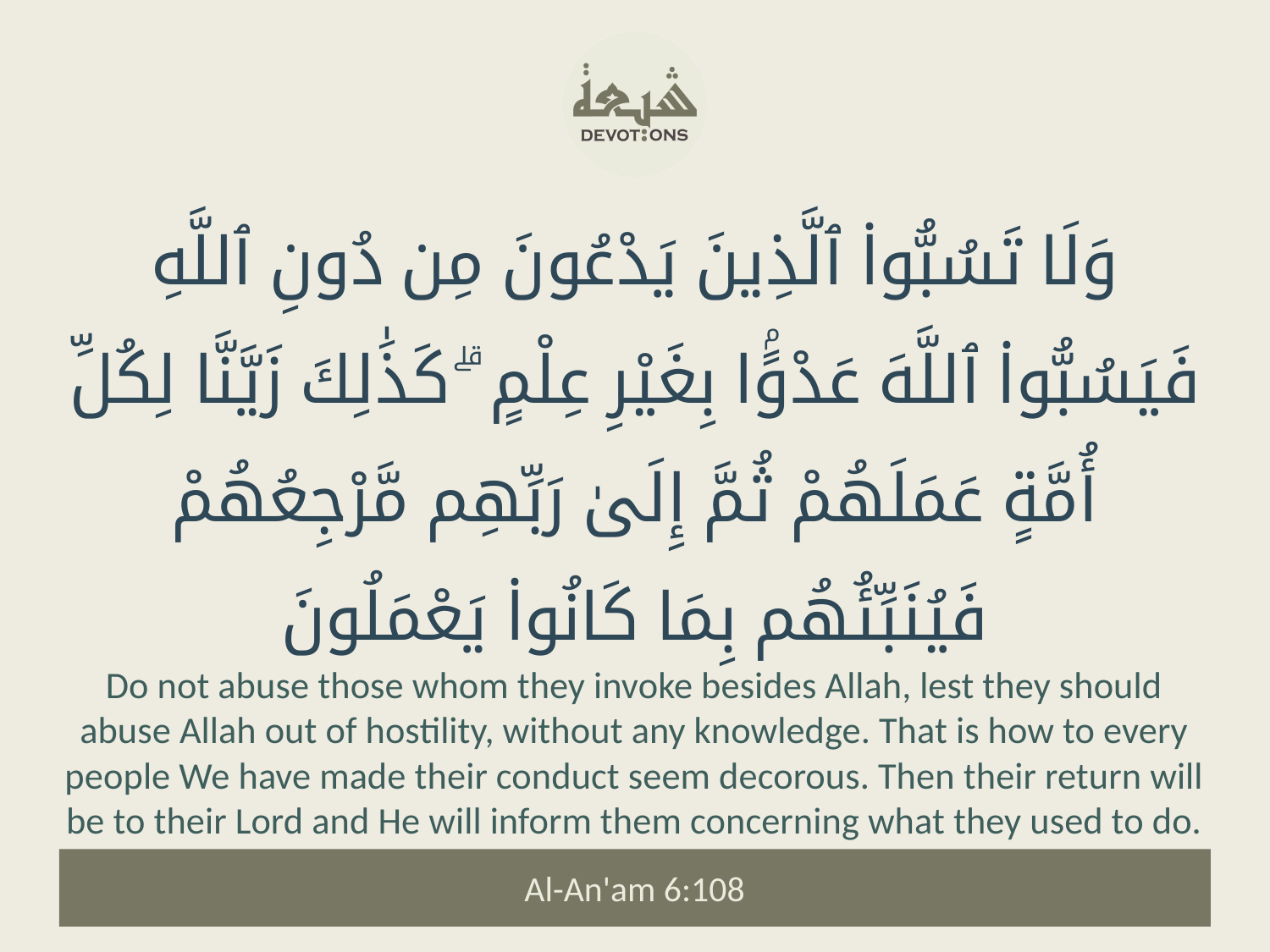

وَلَا تَسُبُّوا۟ ٱلَّذِينَ يَدْعُونَ مِن دُونِ ٱللَّهِ فَيَسُبُّوا۟ ٱللَّهَ عَدْوًۢا بِغَيْرِ عِلْمٍ ۗ كَذَٰلِكَ زَيَّنَّا لِكُلِّ أُمَّةٍ عَمَلَهُمْ ثُمَّ إِلَىٰ رَبِّهِم مَّرْجِعُهُمْ فَيُنَبِّئُهُم بِمَا كَانُوا۟ يَعْمَلُونَ
Do not abuse those whom they invoke besides Allah, lest they should abuse Allah out of hostility, without any knowledge. That is how to every people We have made their conduct seem decorous. Then their return will be to their Lord and He will inform them concerning what they used to do.
Al-An'am 6:108